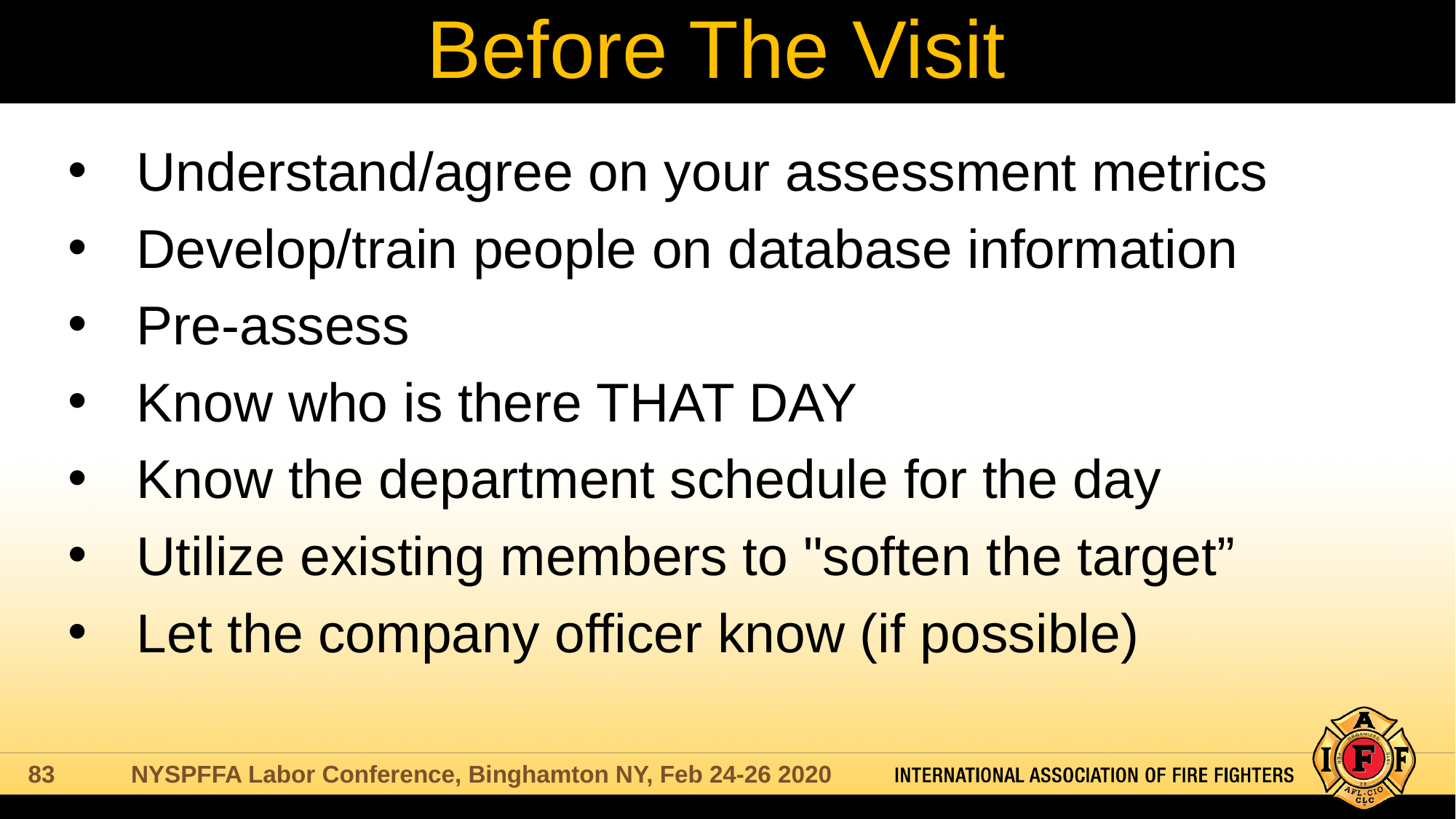

# Before The Visit
Understand/agree on your assessment metrics
Develop/train people on database information
Pre-assess
Know who is there THAT DAY
Know the department schedule for the day
Utilize existing members to "soften the target”
Let the company officer know (if possible)
NYSPFFA Labor Conference, Binghamton NY, Feb 24-26 2020